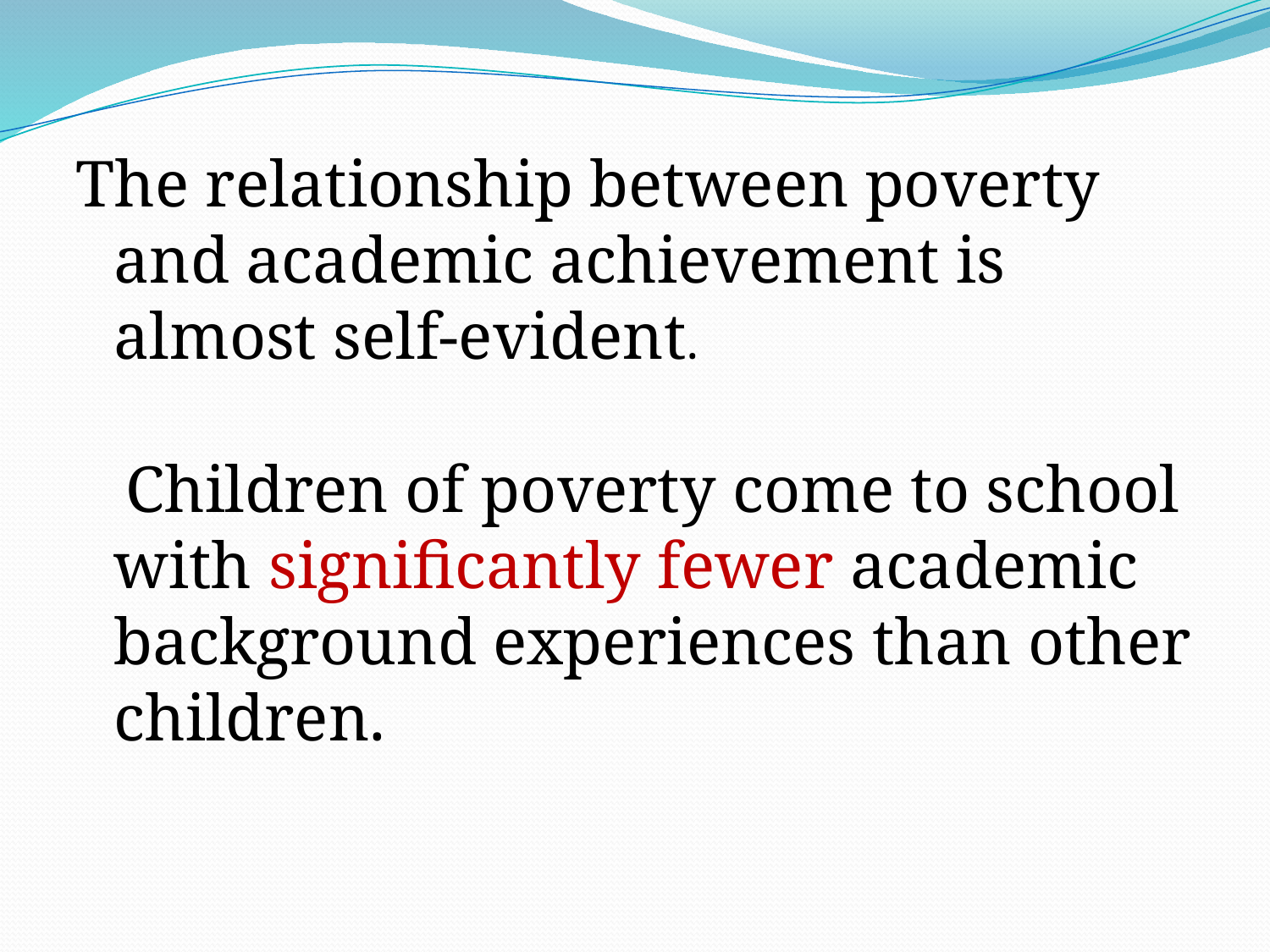

The relationship between poverty and academic achievement is almost self-evident.

	 Children of poverty come to school with significantly fewer academic background experiences than other children.